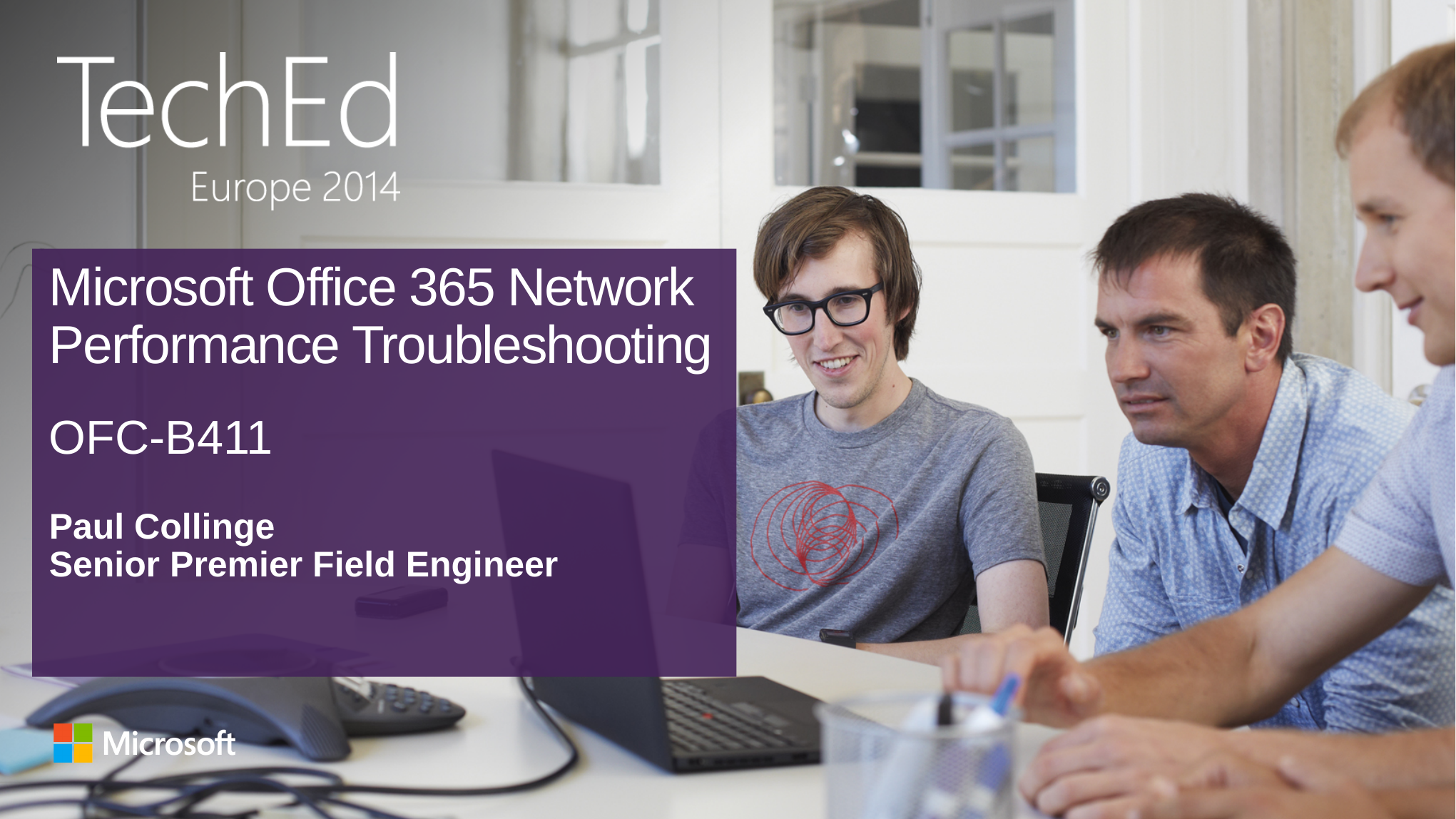

# Microsoft Office 365 Network Performance Troubleshooting
OFC-B411

Paul Collinge
Senior Premier Field Engineer